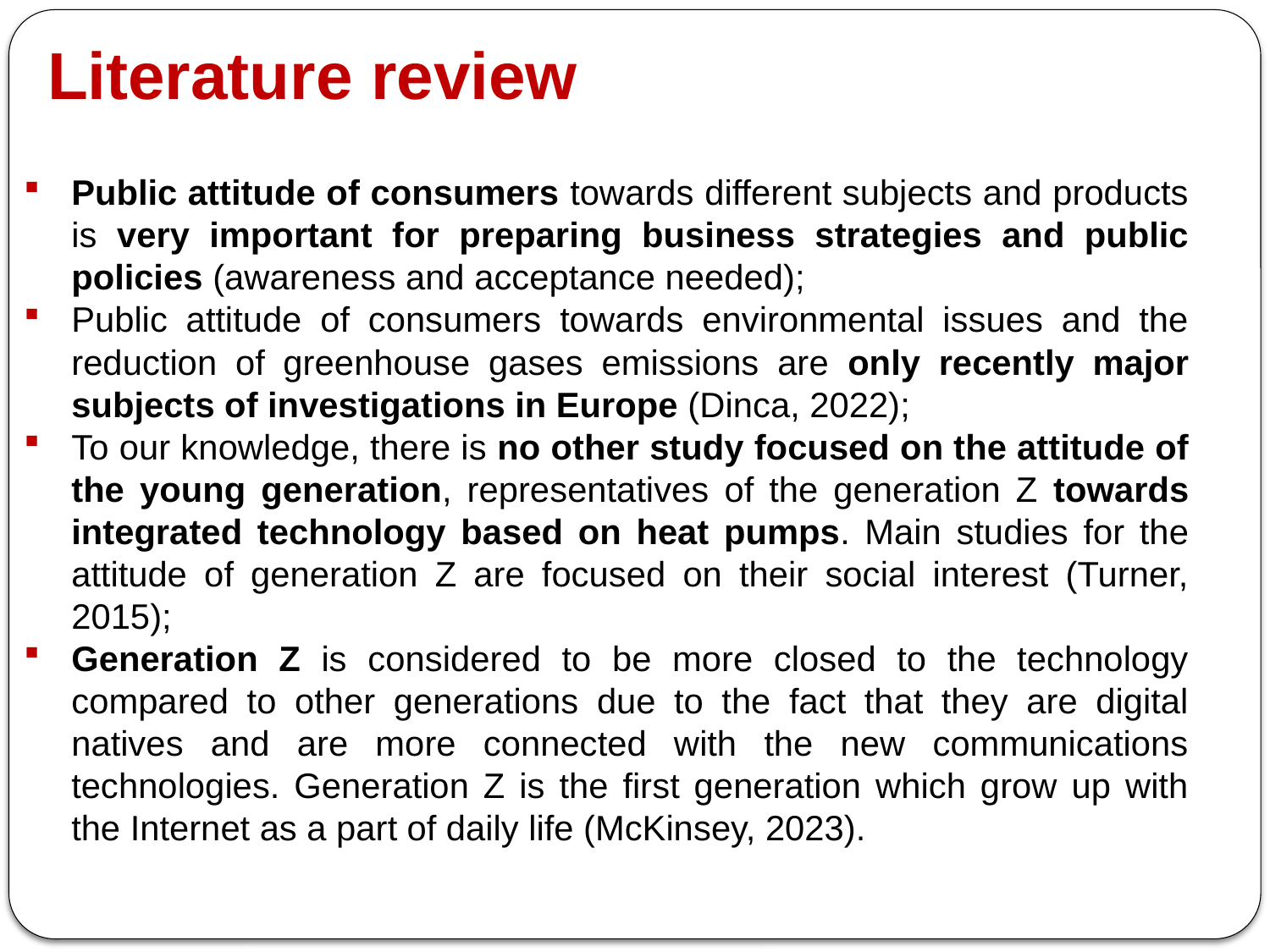

# Literature review
Public attitude of consumers towards different subjects and products is very important for preparing business strategies and public policies (awareness and acceptance needed);
Public attitude of consumers towards environmental issues and the reduction of greenhouse gases emissions are only recently major subjects of investigations in Europe (Dinca, 2022);
To our knowledge, there is no other study focused on the attitude of the young generation, representatives of the generation Z towards integrated technology based on heat pumps. Main studies for the attitude of generation Z are focused on their social interest (Turner, 2015);
Generation Z is considered to be more closed to the technology compared to other generations due to the fact that they are digital natives and are more connected with the new communications technologies. Generation Z is the first generation which grow up with the Internet as a part of daily life (McKinsey, 2023).